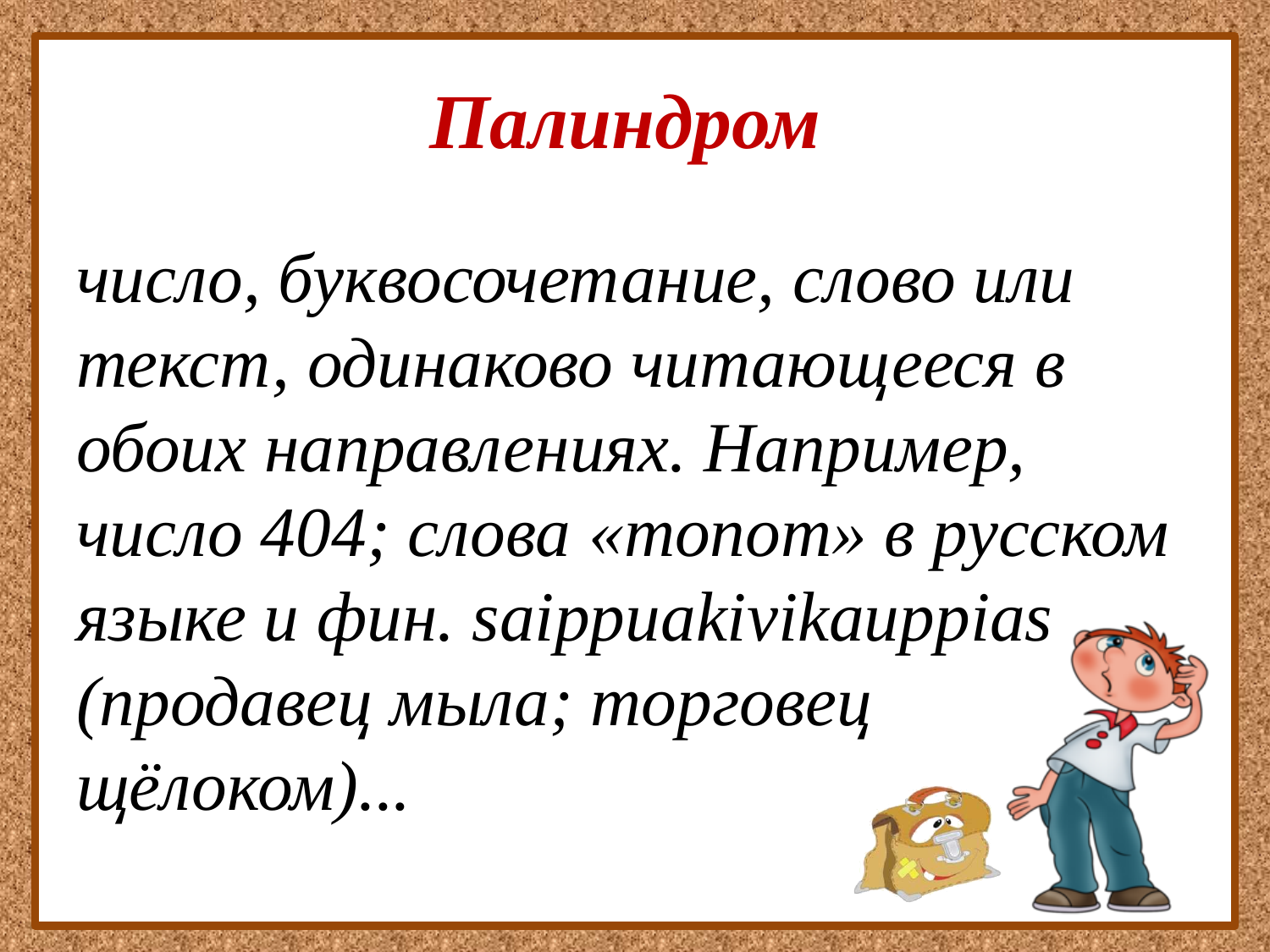

# Палиндром
число, буквосочетание, слово или текст, одинаково читающееся в обоих направлениях. Например, число 404; слова «топот» в русском языке и фин. saippuakivikauppias (продавец мыла; торговец щёлоком)...